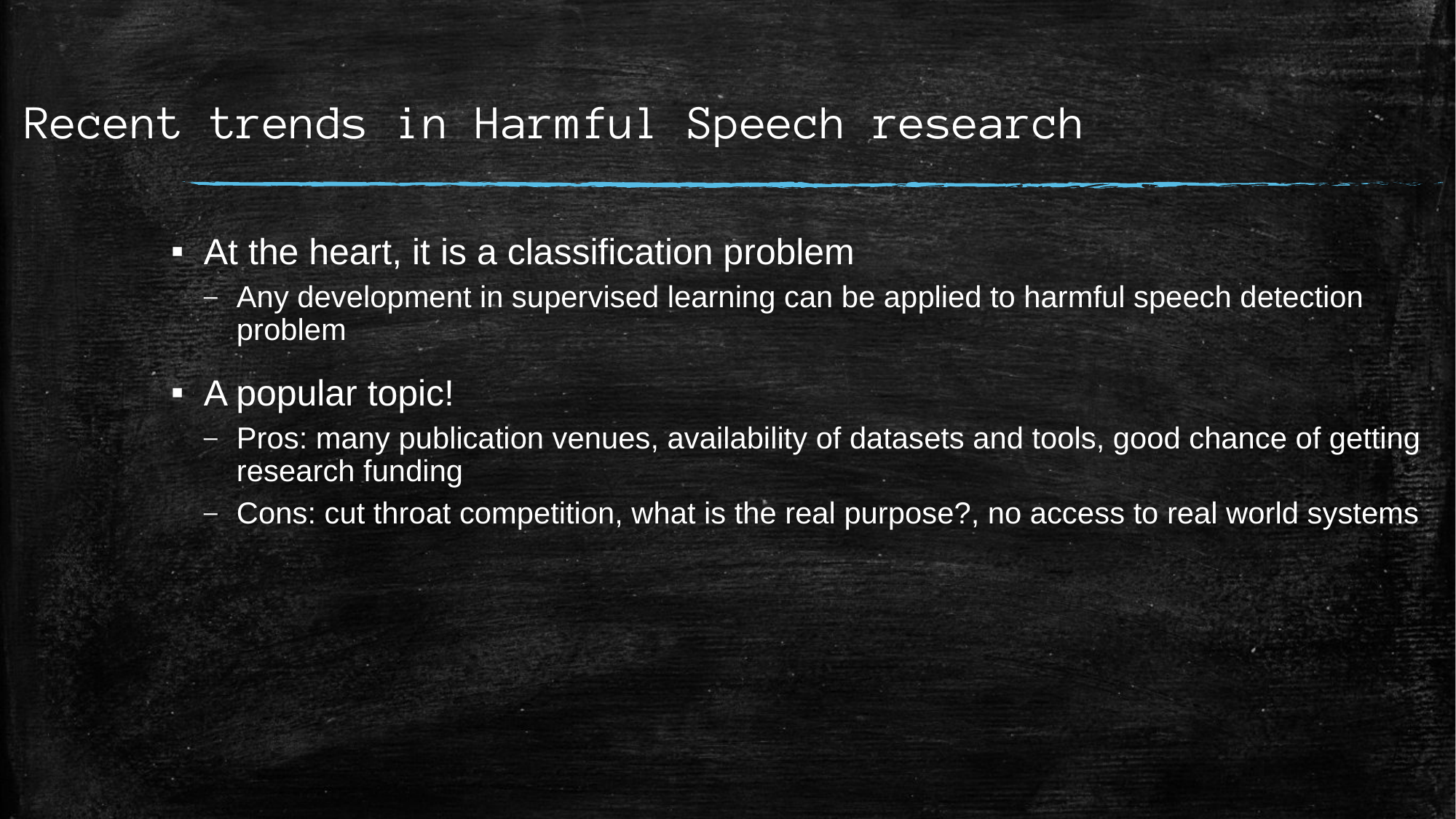

# Recent trends in Harmful Speech research
At the heart, it is a classification problem
Any development in supervised learning can be applied to harmful speech detection problem
A popular topic!
Pros: many publication venues, availability of datasets and tools, good chance of getting research funding
Cons: cut throat competition, what is the real purpose?, no access to real world systems